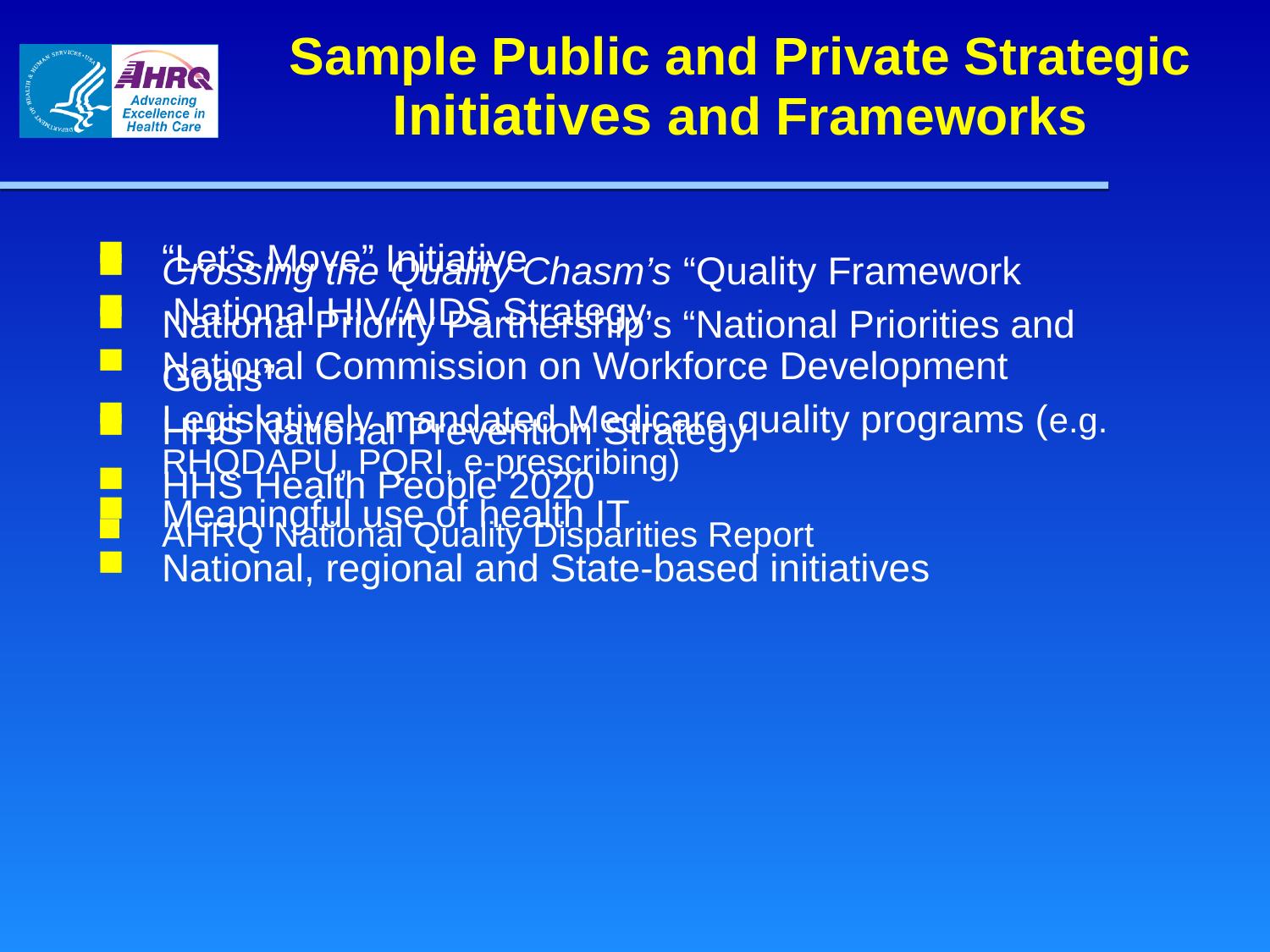

# Sample Public and Private Strategic Initiatives and Frameworks
Crossing the Quality Chasm’s “Quality Framework
National Priority Partnership’s “National Priorities and Goals”
HHS National Prevention Strategy
HHS Health People 2020
AHRQ National Quality Disparities Report

“Let’s Move” Initiative
 National HIV/AIDS Strategy
National Commission on Workforce Development
Legislatively mandated Medicare quality programs (e.g. RHQDAPU, PQRI, e-prescribing)
Meaningful use of health IT
National, regional and State-based initiatives